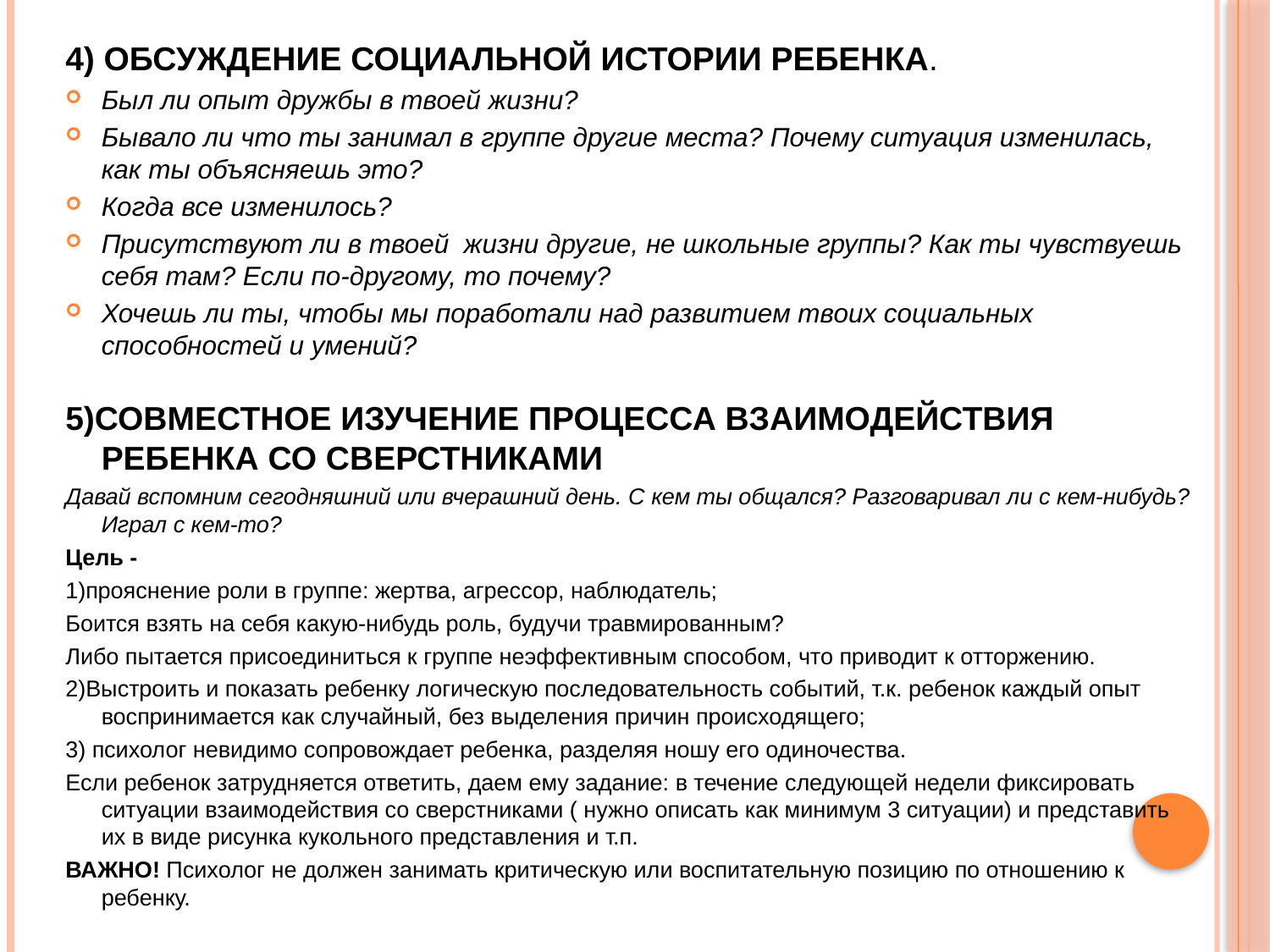

4) ОБСУЖДЕНИЕ СОЦИАЛЬНОЙ ИСТОРИИ РЕБЕНКА.
Был ли опыт дружбы в твоей жизни?
Бывало ли что ты занимал в группе другие места? Почему ситуация изменилась, как ты объясняешь это?
Когда все изменилось?
Присутствуют ли в твоей  жизни другие, не школьные группы? Как ты чувствуешь себя там? Если по-другому, то почему?
Хочешь ли ты, чтобы мы поработали над развитием твоих социальных способностей и умений?

5)СОВМЕСТНОЕ ИЗУЧЕНИЕ ПРОЦЕССА ВЗАИМОДЕЙСТВИЯ РЕБЕНКА СО СВЕРСТНИКАМИ
Давай вспомним сегодняшний или вчерашний день. С кем ты общался? Разговаривал ли с кем-нибудь? Играл с кем-то?
Цель -
1)прояснение роли в группе: жертва, агрессор, наблюдатель;
Боится взять на себя какую-нибудь роль, будучи травмированным?
Либо пытается присоединиться к группе неэффективным способом, что приводит к отторжению.
2)Выстроить и показать ребенку логическую последовательность событий, т.к. ребенок каждый опыт воспринимается как случайный, без выделения причин происходящего;
3) психолог невидимо сопровождает ребенка, разделяя ношу его одиночества.
Если ребенок затрудняется ответить, даем ему задание: в течение следующей недели фиксировать ситуации взаимодействия со сверстниками ( нужно описать как минимум 3 ситуации) и представить их в виде рисунка кукольного представления и т.п.
ВАЖНО! Психолог не должен занимать критическую или воспитательную позицию по отношению к ребенку.